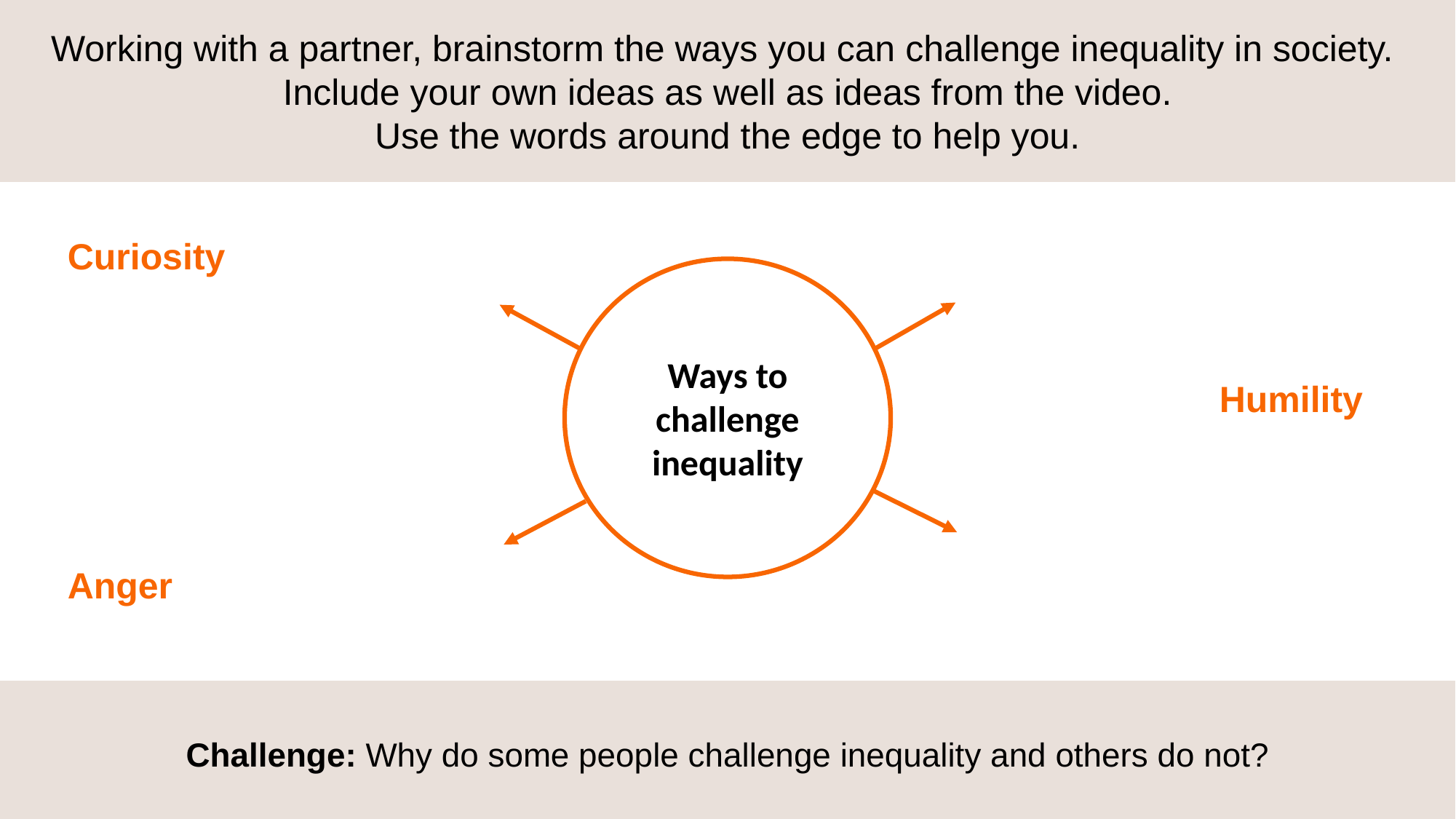

Working with a partner, brainstorm the ways you can challenge inequality in society.  Include your own ideas as well as ideas from the video.
Use the words around the edge to help you.
Curiosity

Ways to challenge inequality
Humility

Anger

Challenge: Why do some people challenge inequality and others do not?